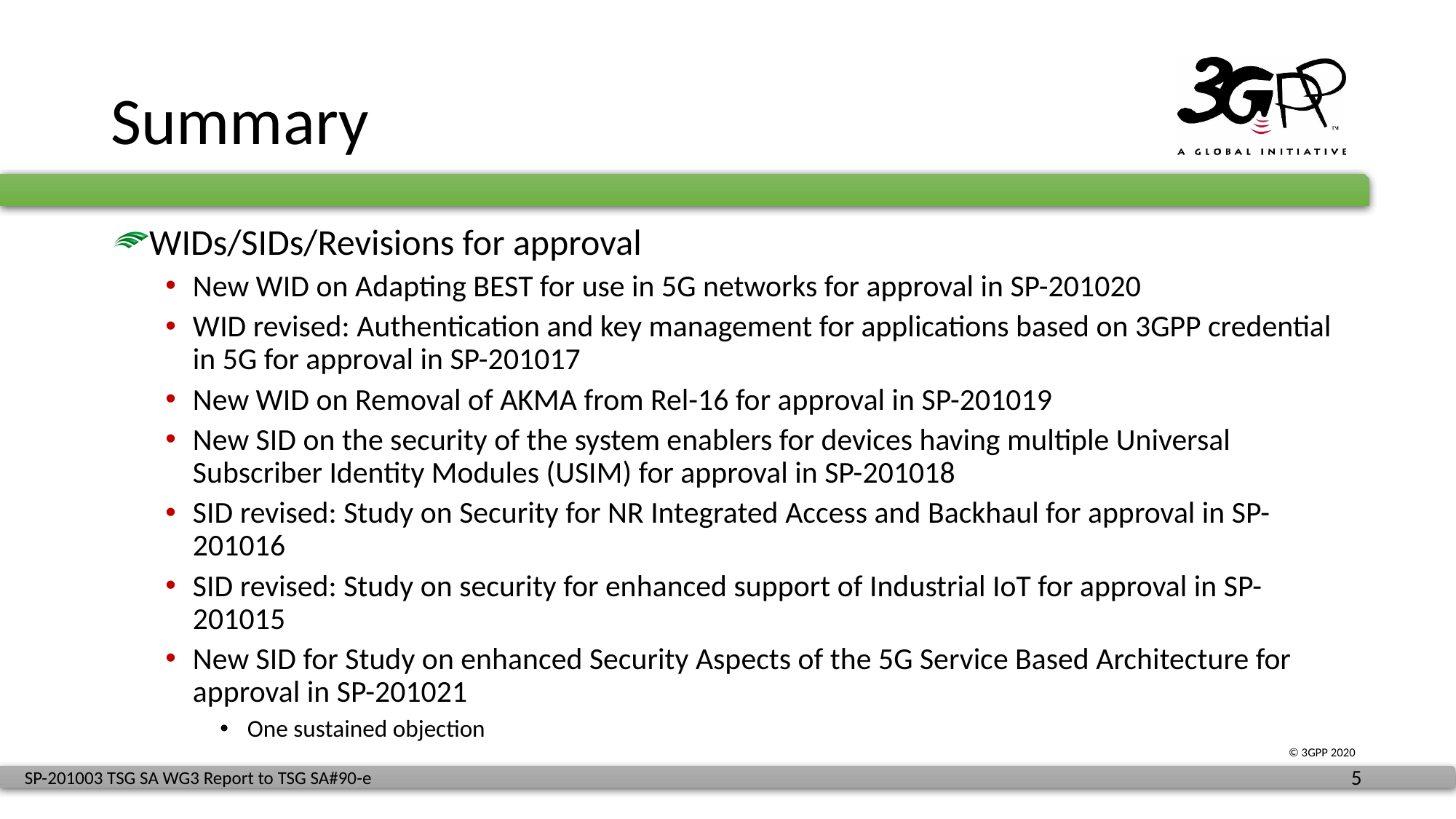

# Summary
WIDs/SIDs/Revisions for approval
New WID on Adapting BEST for use in 5G networks for approval in SP-201020
WID revised: Authentication and key management for applications based on 3GPP credential in 5G for approval in SP-201017
New WID on Removal of AKMA from Rel-16 for approval in SP-201019
New SID on the security of the system enablers for devices having multiple Universal Subscriber Identity Modules (USIM) for approval in SP-201018
SID revised: Study on Security for NR Integrated Access and Backhaul for approval in SP-201016
SID revised: Study on security for enhanced support of Industrial IoT for approval in SP-201015
New SID for Study on enhanced Security Aspects of the 5G Service Based Architecture for approval in SP-201021
One sustained objection